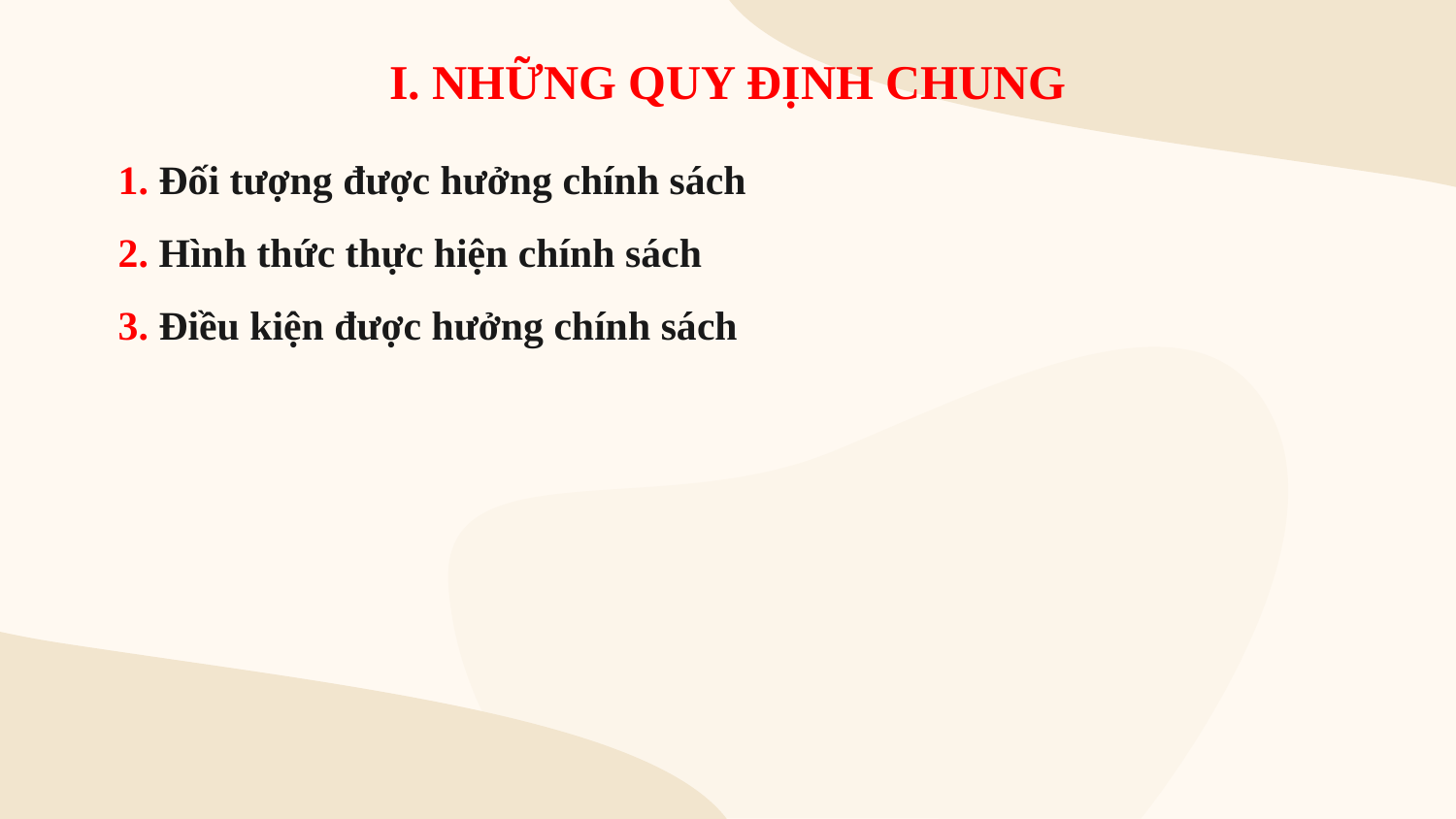

# I. NHỮNG QUY ĐỊNH CHUNG
1. Đối tượng được hưởng chính sách
2. Hình thức thực hiện chính sách
3. Điều kiện được hưởng chính sách